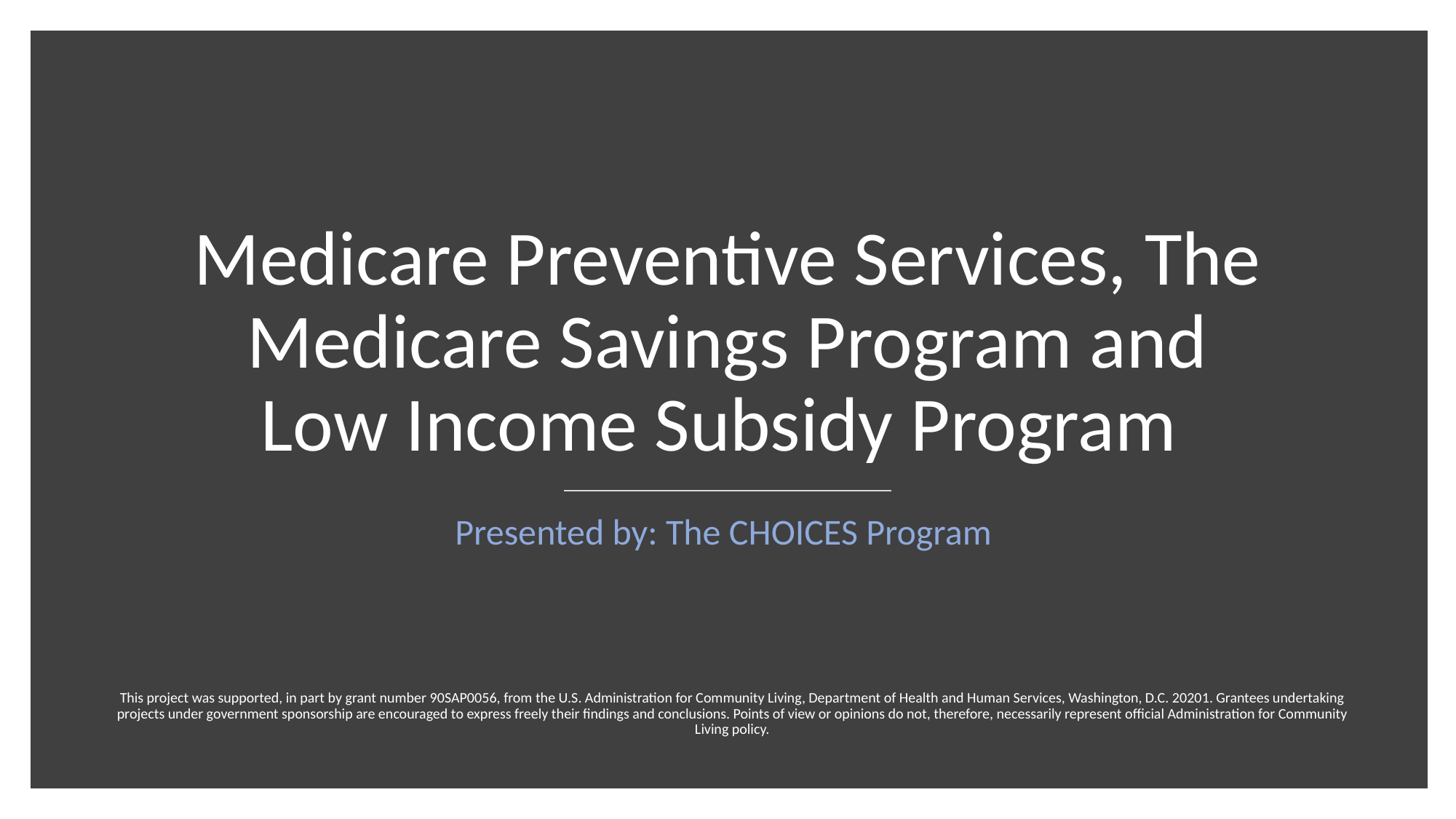

# Medicare Preventive Services, The Medicare Savings Program and Low Income Subsidy Program
Presented by: The CHOICES Program
This project was supported, in part by grant number 90SAP0056, from the U.S. Administration for Community Living, Department of Health and Human Services, Washington, D.C. 20201. Grantees undertaking projects under government sponsorship are encouraged to express freely their findings and conclusions. Points of view or opinions do not, therefore, necessarily represent official Administration for Community Living policy.